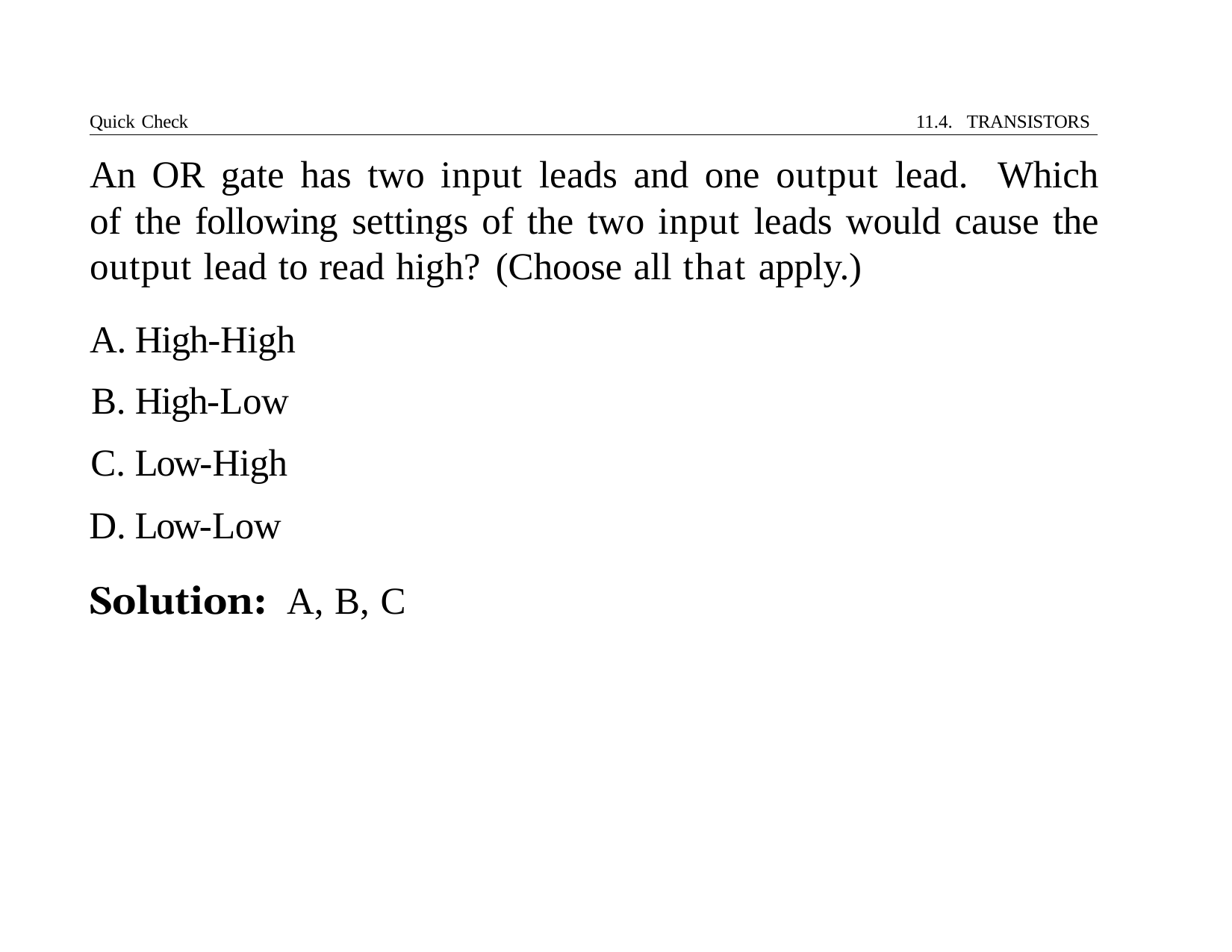

Quick Check	11.4.  TRANSISTORS

# An OR gate has two input leads and one output lead.  Which of the following settings of the two input leads would cause the output lead to read high? (Choose all that apply.)
High-High
High-Low
Low-High
Low-Low
Solution:	A, B, C